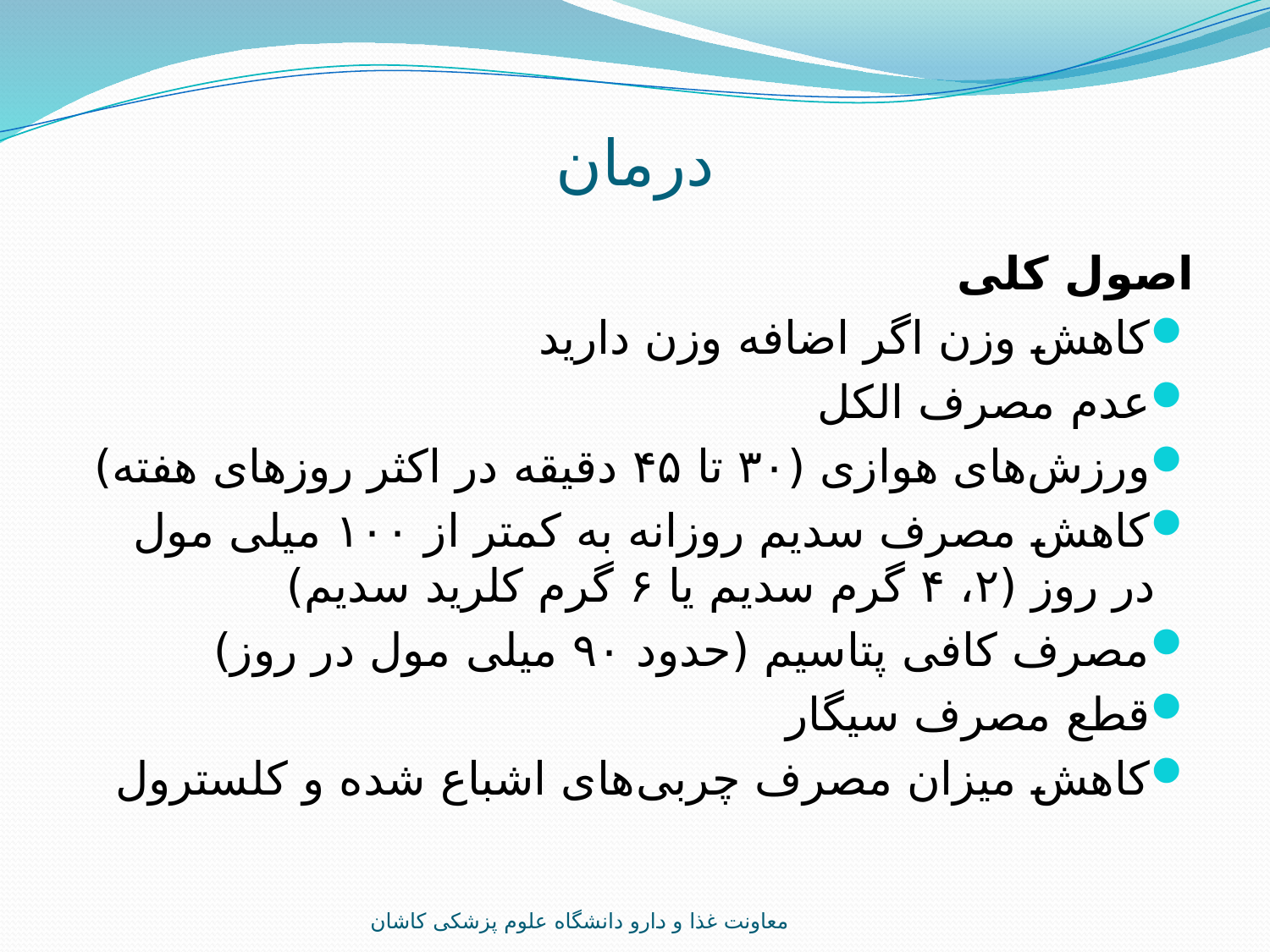

# درمان
اصول کلی
کاهش وزن اگر اضافه وزن دارید
عدم مصرف الكل
ورزش‌های هوازی (۳۰ تا ۴۵ دقیقه در اکثر روزهای هفته)
کاهش مصرف سديم روزانه به کمتر از ۱۰۰ میلی مول در روز (۲، ۴ گرم سدیم یا ۶ گرم کلرید سدیم)
مصرف کافی پتاسيم (حدود ۹۰ میلی مول در روز)
قطع مصرف سيگار
کاهش میزان مصرف چربی‌های اشباع شده و كلسترول

معاونت غذا و دارو دانشگاه علوم پزشکی کاشان